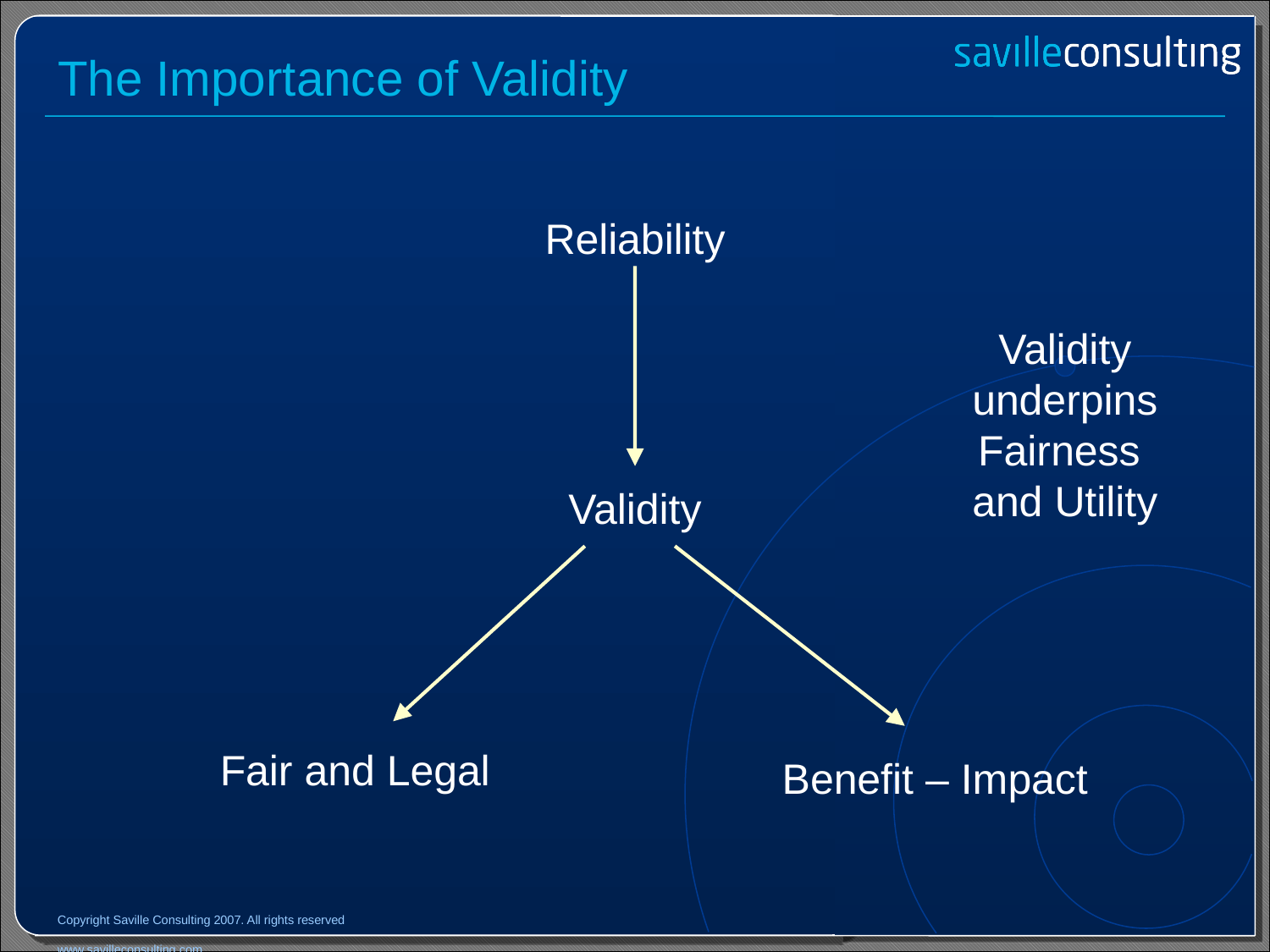

# The Importance of Validity

Reliability

Validity underpins Fairness  and Utility
Validity

Fair and Legal
Benefit – Impact